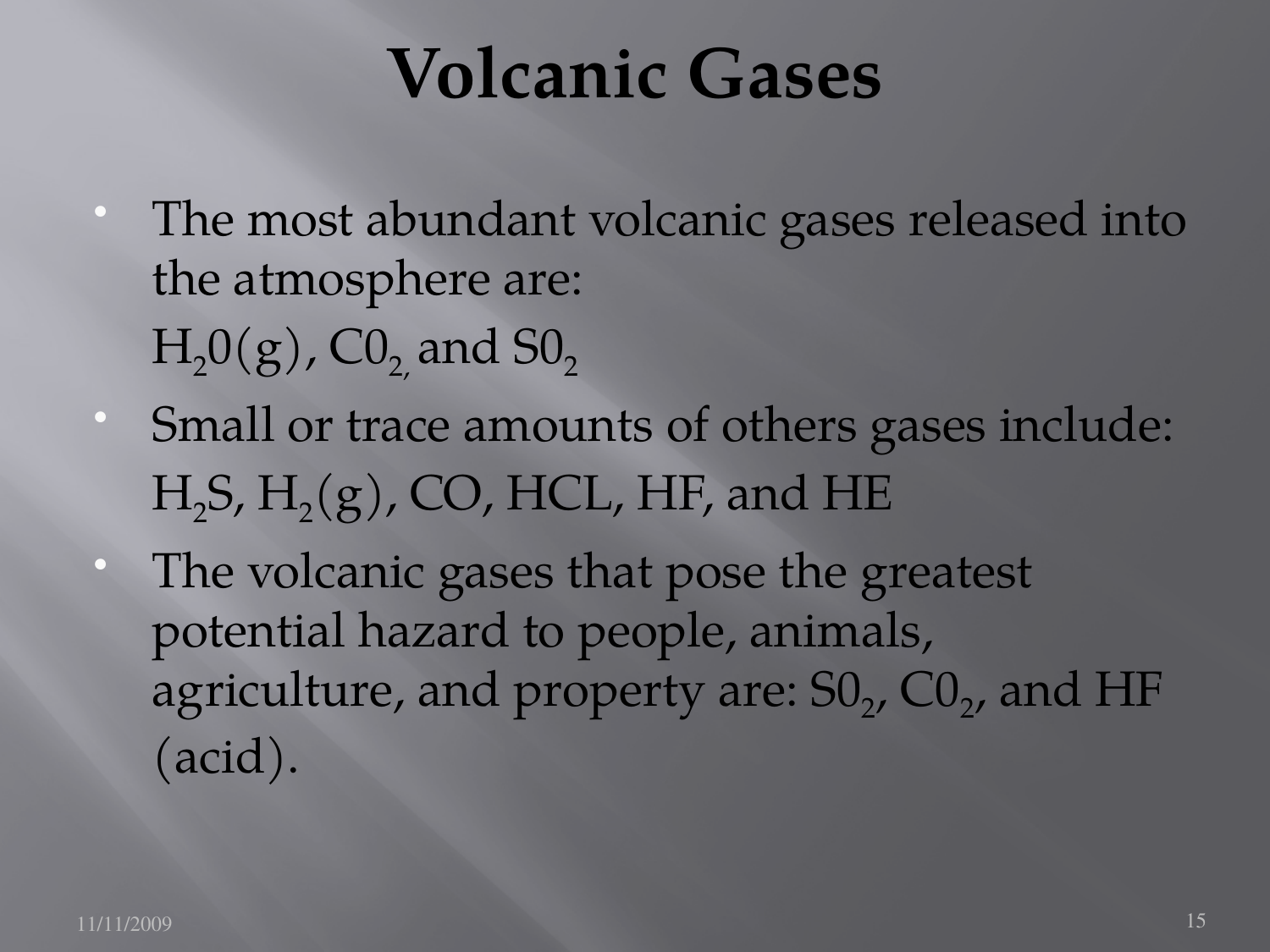

# Volcanic Gases
The most abundant volcanic gases released into the atmosphere are:
	H20(g), C02, and S02
Small or trace amounts of others gases include:
	H2S, H2(g), CO, HCL, HF, and HE
The volcanic gases that pose the greatest potential hazard to people, animals, agriculture, and property are: S02, C02, and HF (acid).

11/11/2009
15